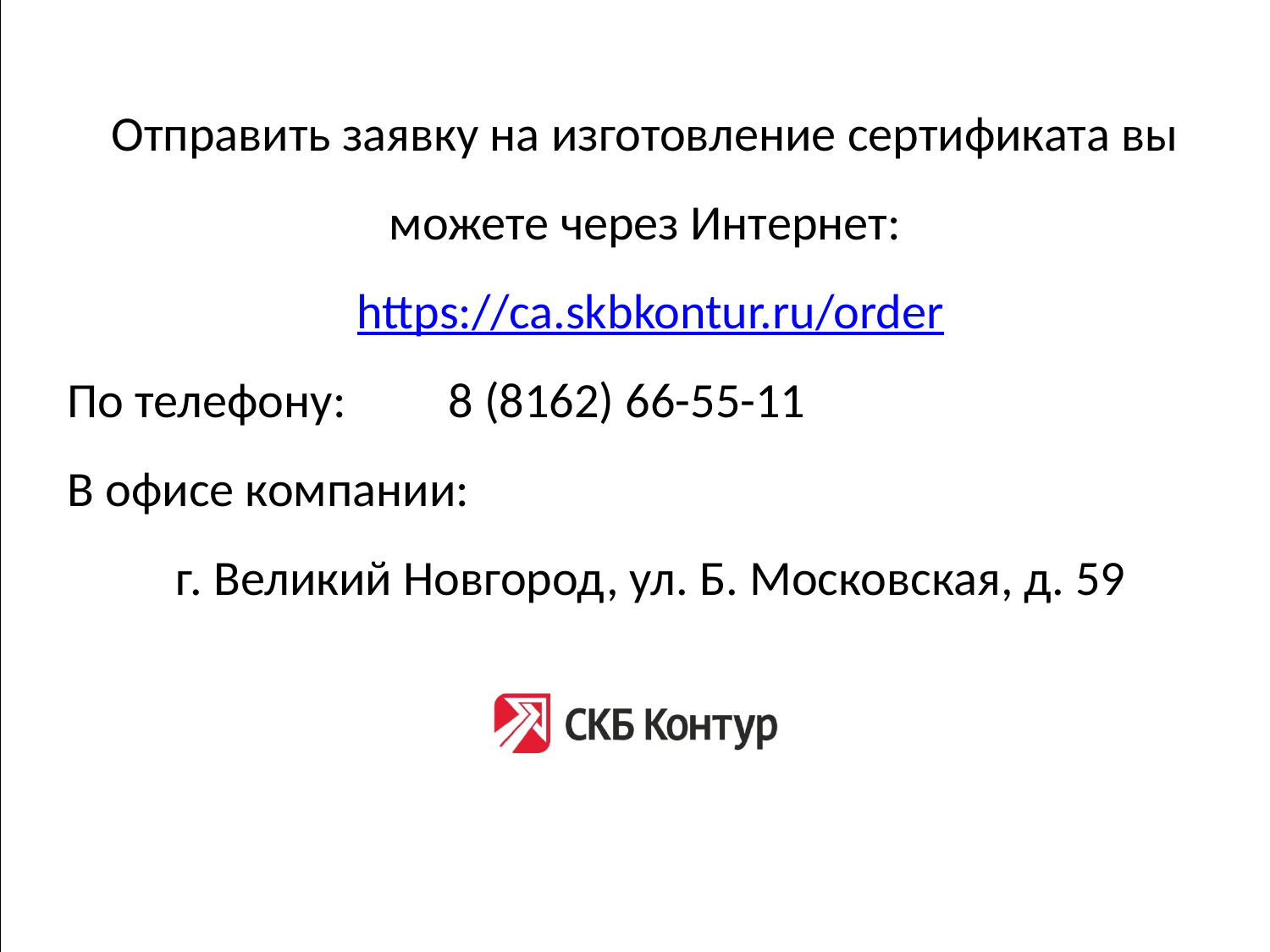

Отправить заявку на изготовление сертификата вы можете через Интернет:
 https://ca.skbkontur.ru/order
По телефону: 	8 (8162) 66-55-11
В офисе компании:
 г. Великий Новгород, ул. Б. Московская, д. 59